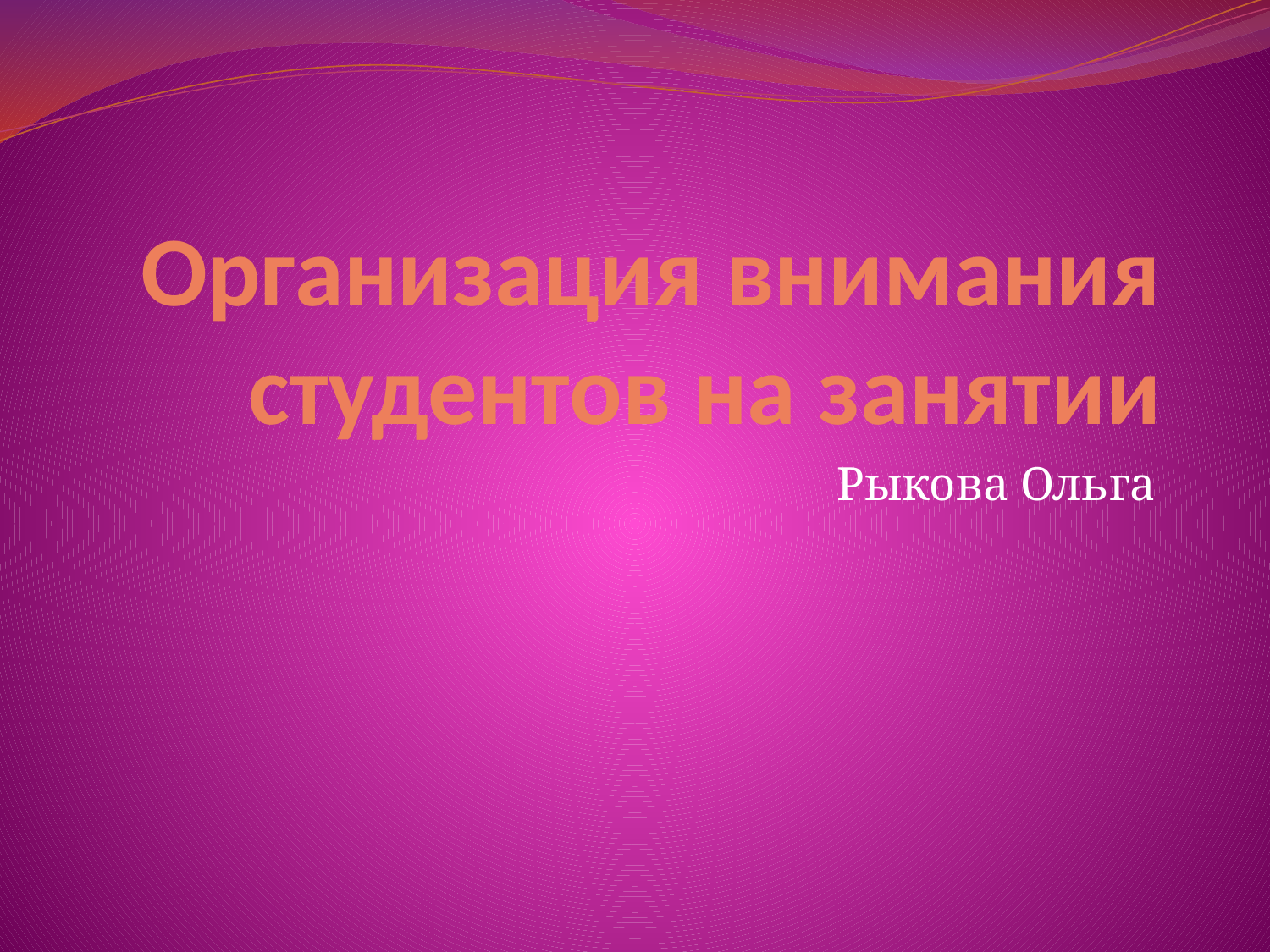

# Организация внимания студентов на занятии
Рыкова Ольга